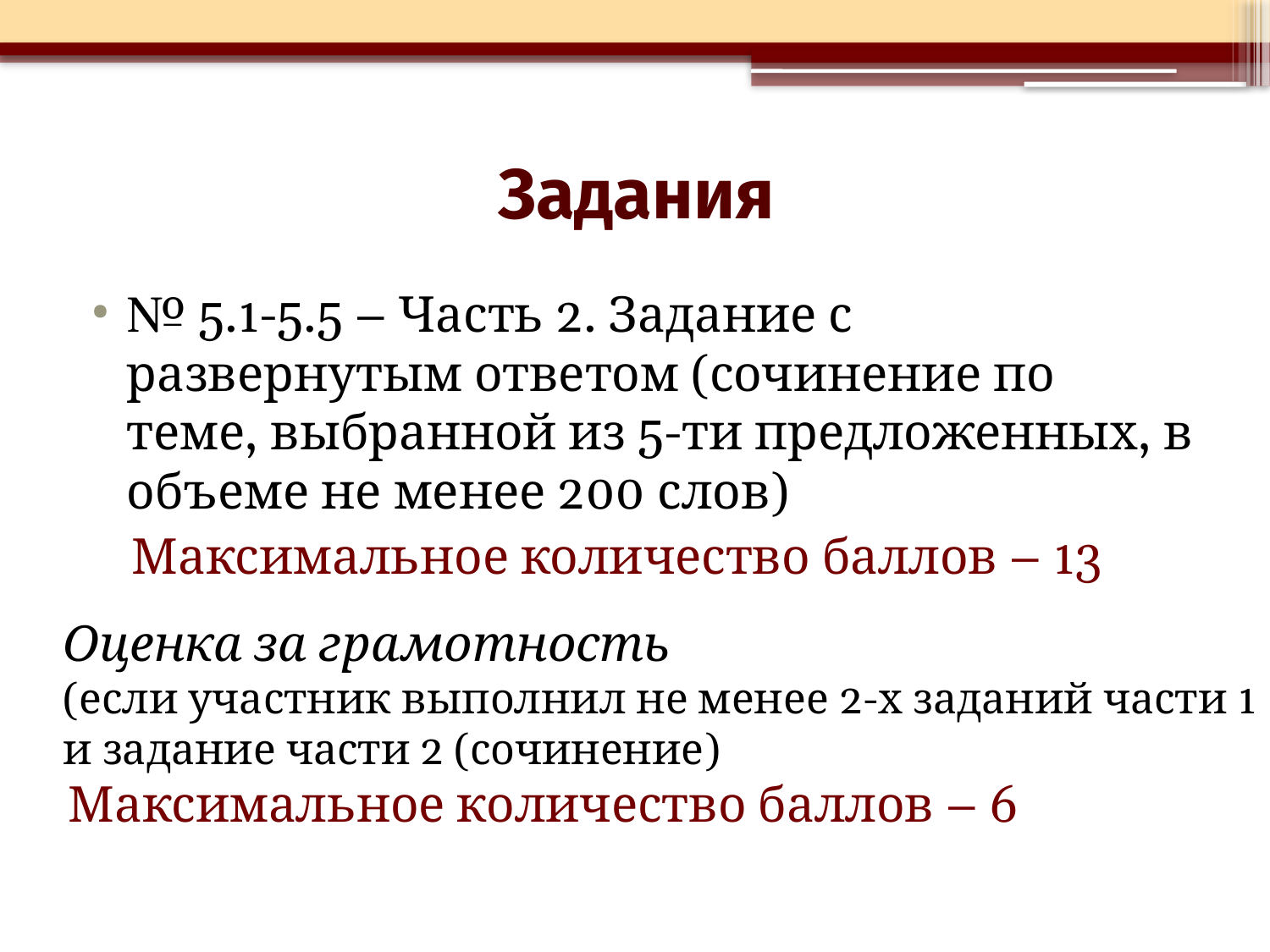

# Задания
№ 5.1-5.5 – Часть 2. Задание с развернутым ответом (сочинение по теме, выбранной из 5-ти предложенных, в объеме не менее 200 слов)
Максимальное количество баллов – 13

Оценка за грамотность
(если участник выполнил не менее 2-х заданий части 1 и задание части 2 (сочинение)
Максимальное количество баллов – 6